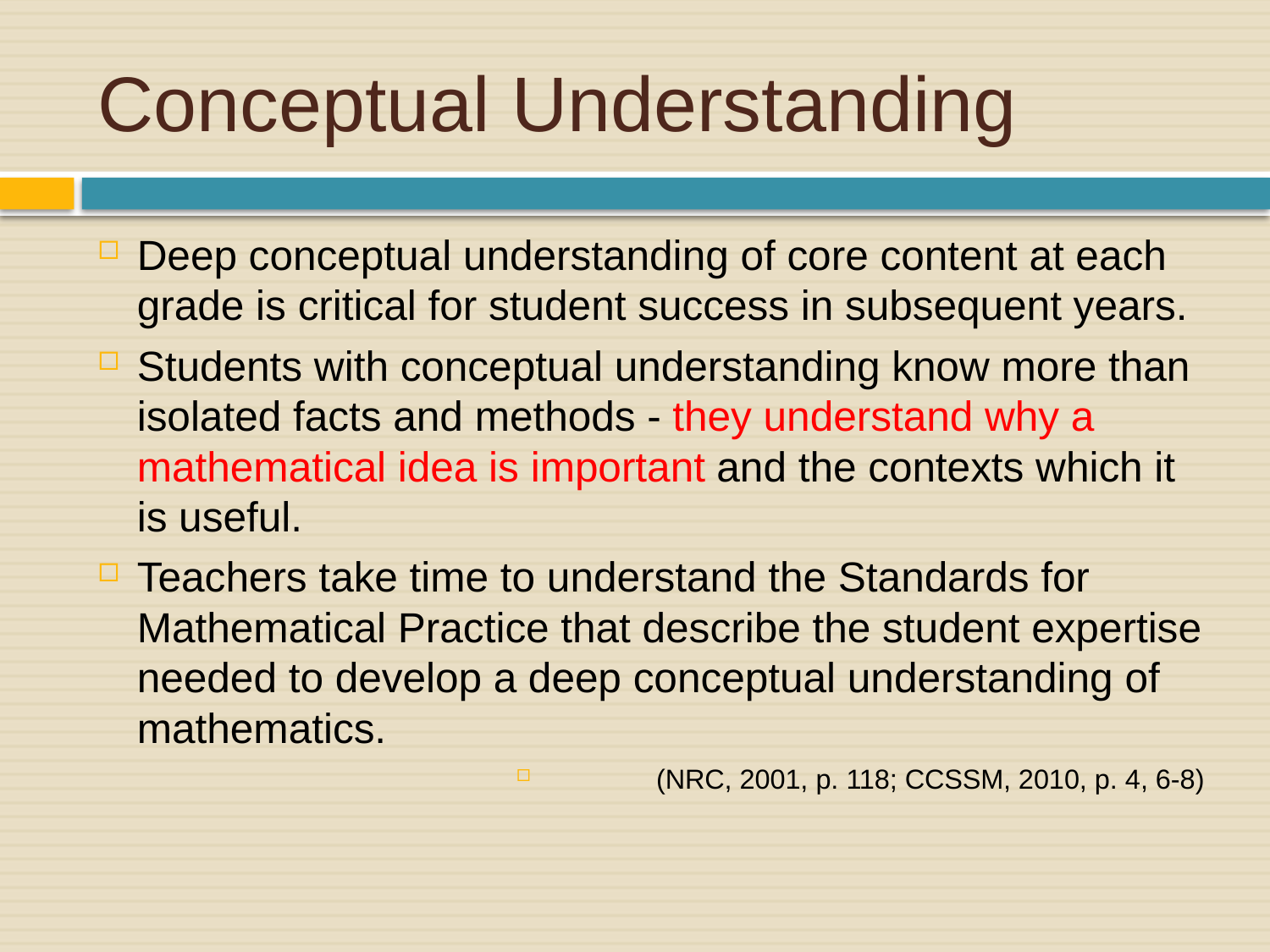

# Conceptual Understanding
Deep conceptual understanding of core content at each grade is critical for student success in subsequent years.
Students with conceptual understanding know more than isolated facts and methods - they understand why a mathematical idea is important and the contexts which it is useful.
Teachers take time to understand the Standards for Mathematical Practice that describe the student expertise needed to develop a deep conceptual understanding of mathematics.
(NRC, 2001, p. 118; CCSSM, 2010, p. 4, 6-8)